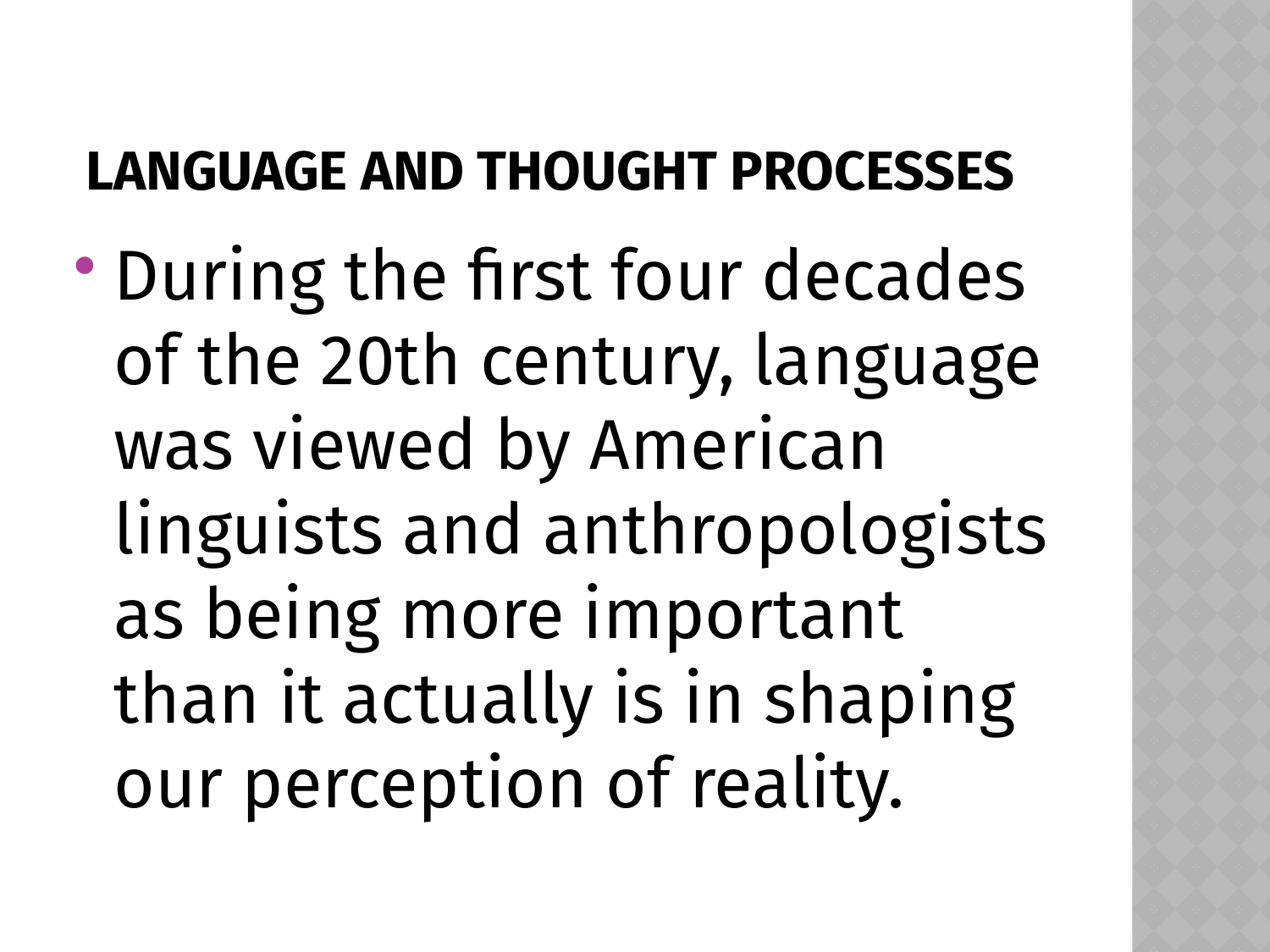

# Language and thought processes
During the first four decades of the 20th century, language was viewed by American linguists and anthropologists as being more important than it actually is in shaping our perception of reality.